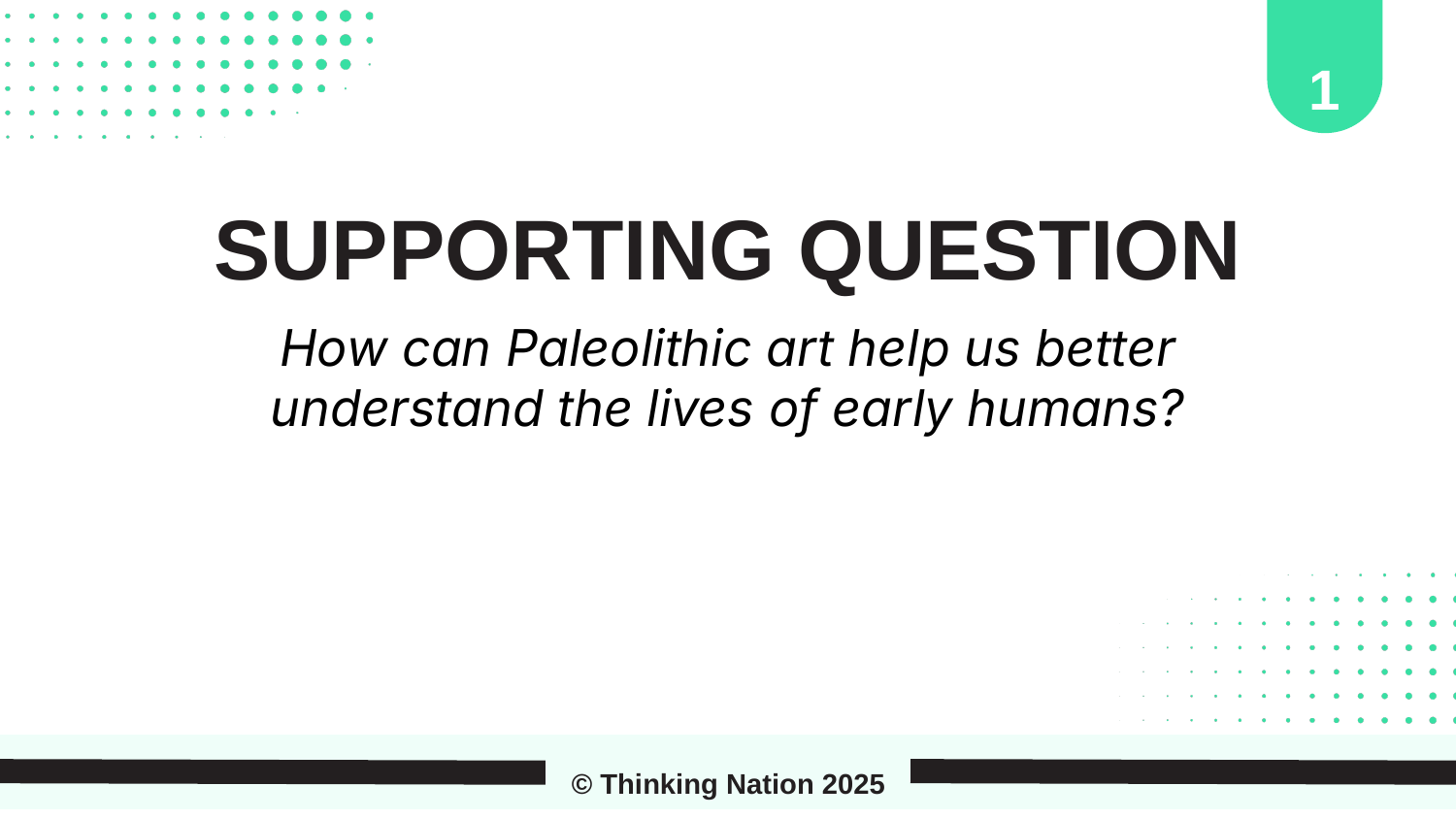

1
SUPPORTING QUESTION
How can Paleolithic art help us better understand the lives of early humans?

© Thinking Nation 2025